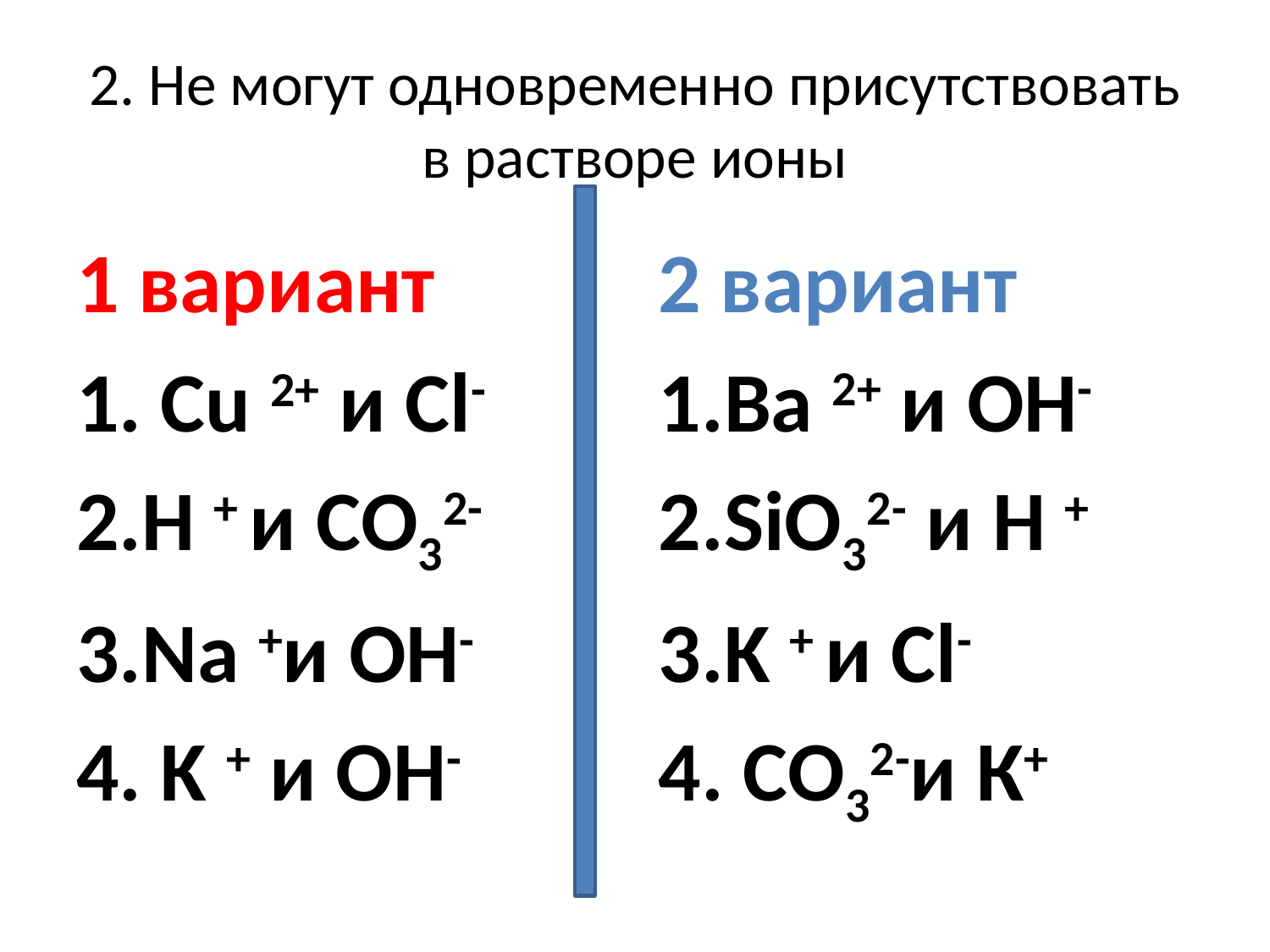

# 2. Не могут одновременно присутствовать в растворе ионы

1 вариант
1. Сu 2+ и Сl-
2.H + и СO32-
3.Na +и OH-
4. K + и OH-
2 вариант
1.Ba 2+ и OH-
2.SiO32- и H +
3.K + и Cl-
4. CО32-и К+